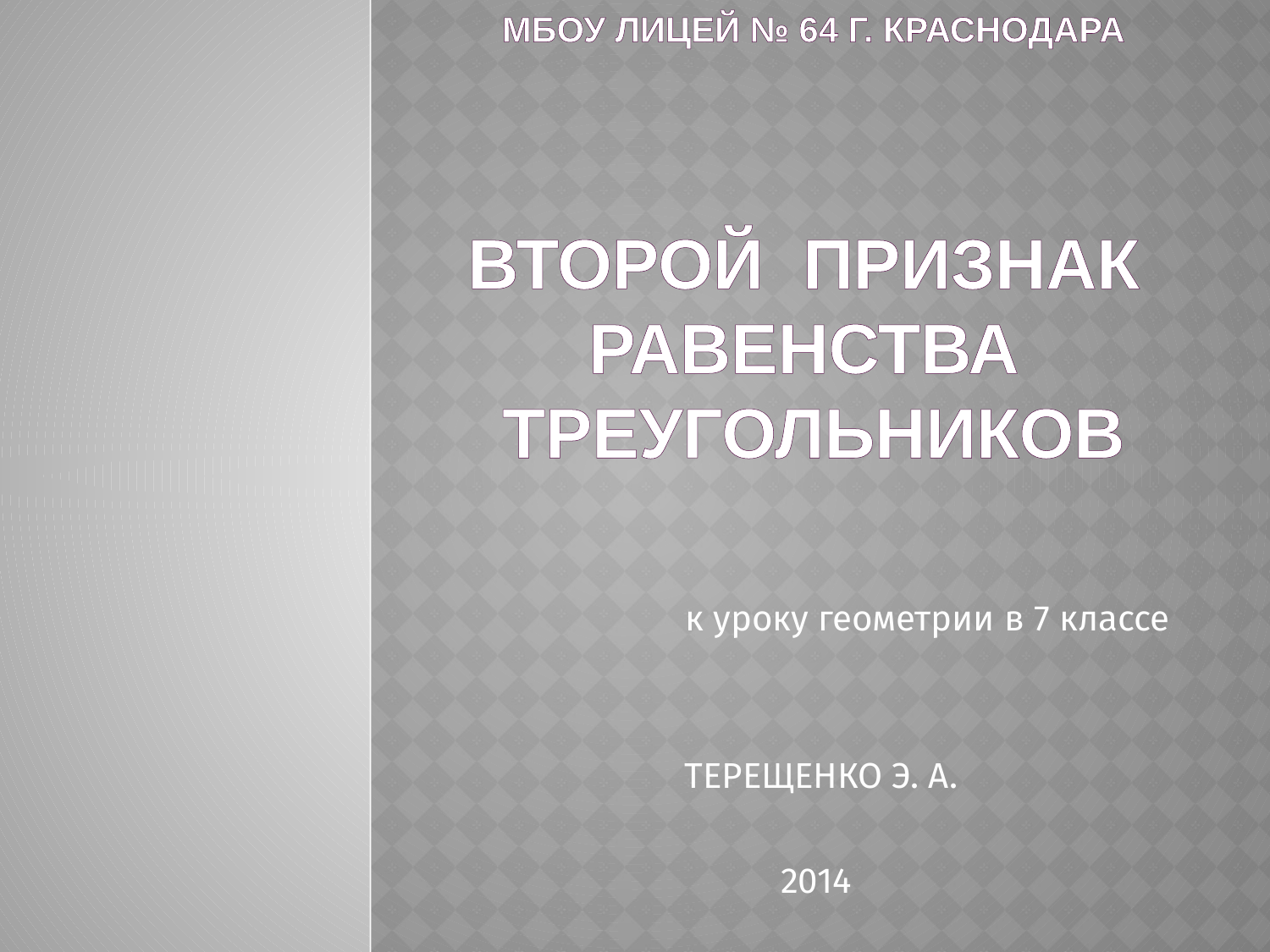

# МБОУ лицей № 64 г. Краснодара ВТОРОЙ  ПРИЗНАК  РАВЕНСТВА  ТРЕУГОЛЬНИКОВ
к уроку геометрии в 7 классе

ТЕРЕЩЕНКО Э. А.

2014